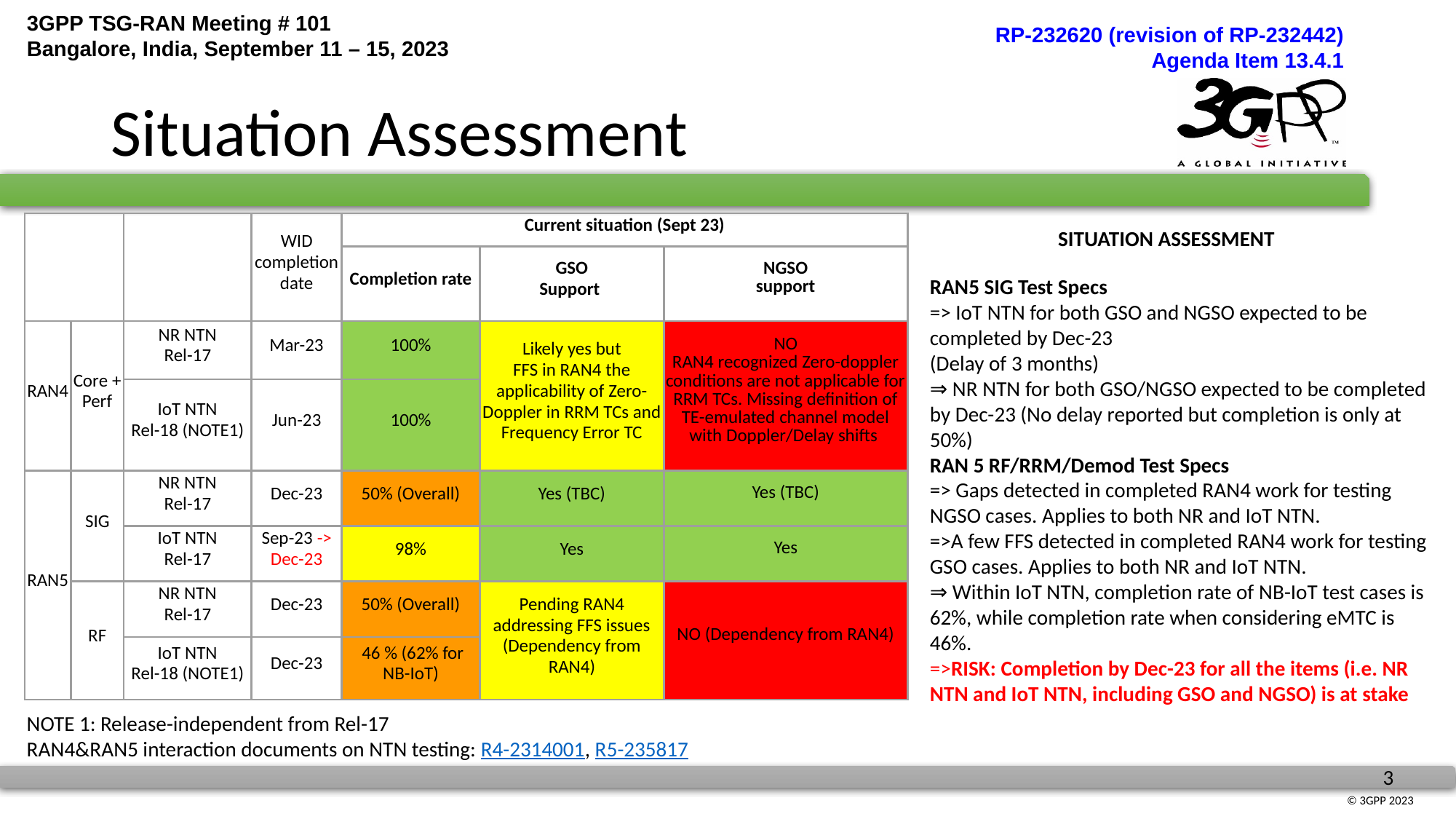

# Situation Assessment
|  |  |  | WID completion date | Current situation (Sept 23) |  |  |
| --- | --- | --- | --- | --- | --- | --- |
|  |  |  |  | Completion rate | GSO Support | NGSO support |
| RAN4 | Core + Perf | NR NTN Rel-17 | Mar-23 | 100% | Likely yes but FFS in RAN4 the applicability of Zero-Doppler in RRM TCs and Frequency Error TC | NO RAN4 recognized Zero-doppler conditions are not applicable for RRM TCs. Missing definition of TE-emulated channel model with Doppler/Delay shifts |
|  |  | IoT NTN Rel-18 (NOTE1) | Jun-23 | 100% |  |  |
| RAN5 | SIG | NR NTN Rel-17 | Dec-23 | 50% (Overall) | Yes (TBC) | Yes (TBC) |
|  |  | IoT NTN Rel-17 | Sep-23 -> Dec-23 | 98% | Yes | Yes |
|  | RF | NR NTN Rel-17 | Dec-23 | 50% (Overall) | Pending RAN4 addressing FFS issues (Dependency from RAN4) | NO (Dependency from RAN4) |
|  |  | IoT NTN Rel-18 (NOTE1) | Dec-23 | 46 % (62% for NB-IoT) |  |  |
SITUATION ASSESSMENT
RAN5 SIG Test Specs
=> IoT NTN for both GSO and NGSO expected to be completed by Dec-23
(Delay of 3 months)
⇒ NR NTN for both GSO/NGSO expected to be completed by Dec-23 (No delay reported but completion is only at 50%)
RAN 5 RF/RRM/Demod Test Specs
=> Gaps detected in completed RAN4 work for testing NGSO cases. Applies to both NR and IoT NTN.
=>A few FFS detected in completed RAN4 work for testing GSO cases. Applies to both NR and IoT NTN.
⇒ Within IoT NTN, completion rate of NB-IoT test cases is 62%, while completion rate when considering eMTC is 46%.
=>RISK: Completion by Dec-23 for all the items (i.e. NR NTN and IoT NTN, including GSO and NGSO) is at stake
NOTE 1: Release-independent from Rel-17
RAN4&RAN5 interaction documents on NTN testing: R4-2314001, R5-235817